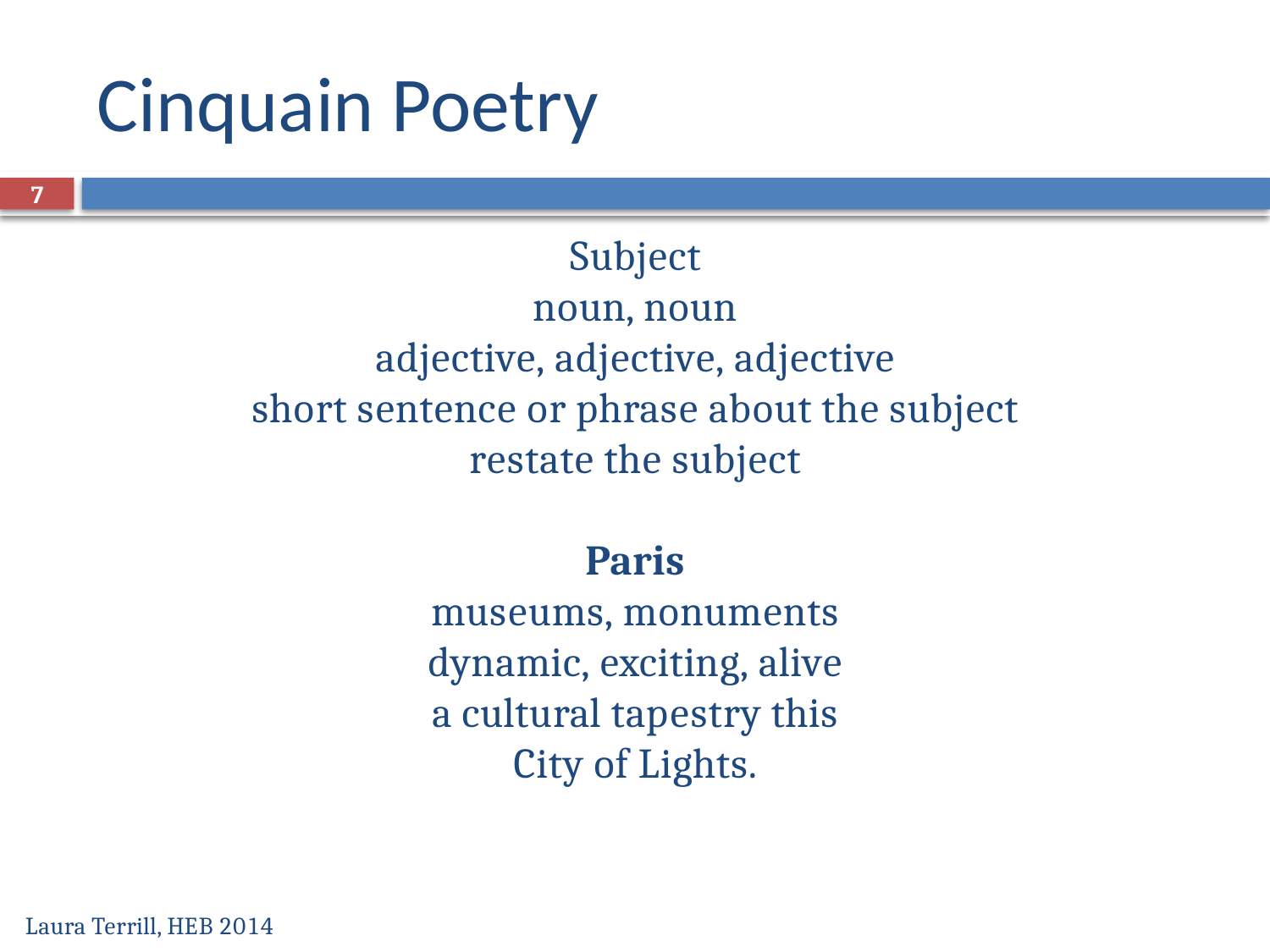

# Cinquain Poetry
7
Subject
noun, noun
adjective, adjective, adjective
short sentence or phrase about the subject
restate the subject

Paris
museums, monuments
dynamic, exciting, alive
a cultural tapestry this
City of Lights.
Laura Terrill, HEB 2014